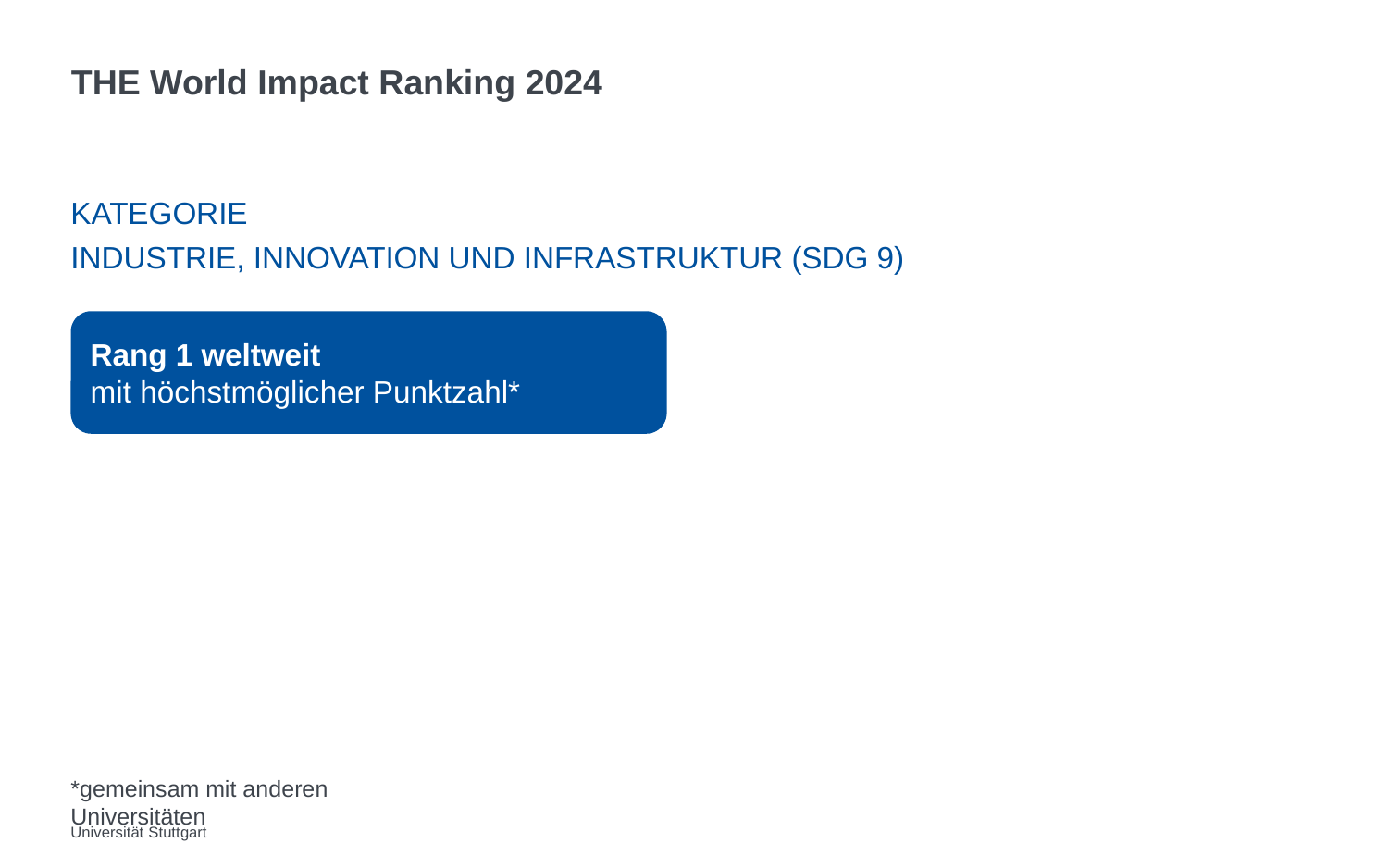

# THE World Impact Ranking 2024

Kategorie                                                              Industrie, Innovation und Infrastruktur (SDG 9)
Rang 1 weltweit
mit höchstmöglicher Punktzahl*
*gemeinsam mit anderen Universitäten
Universität Stuttgart